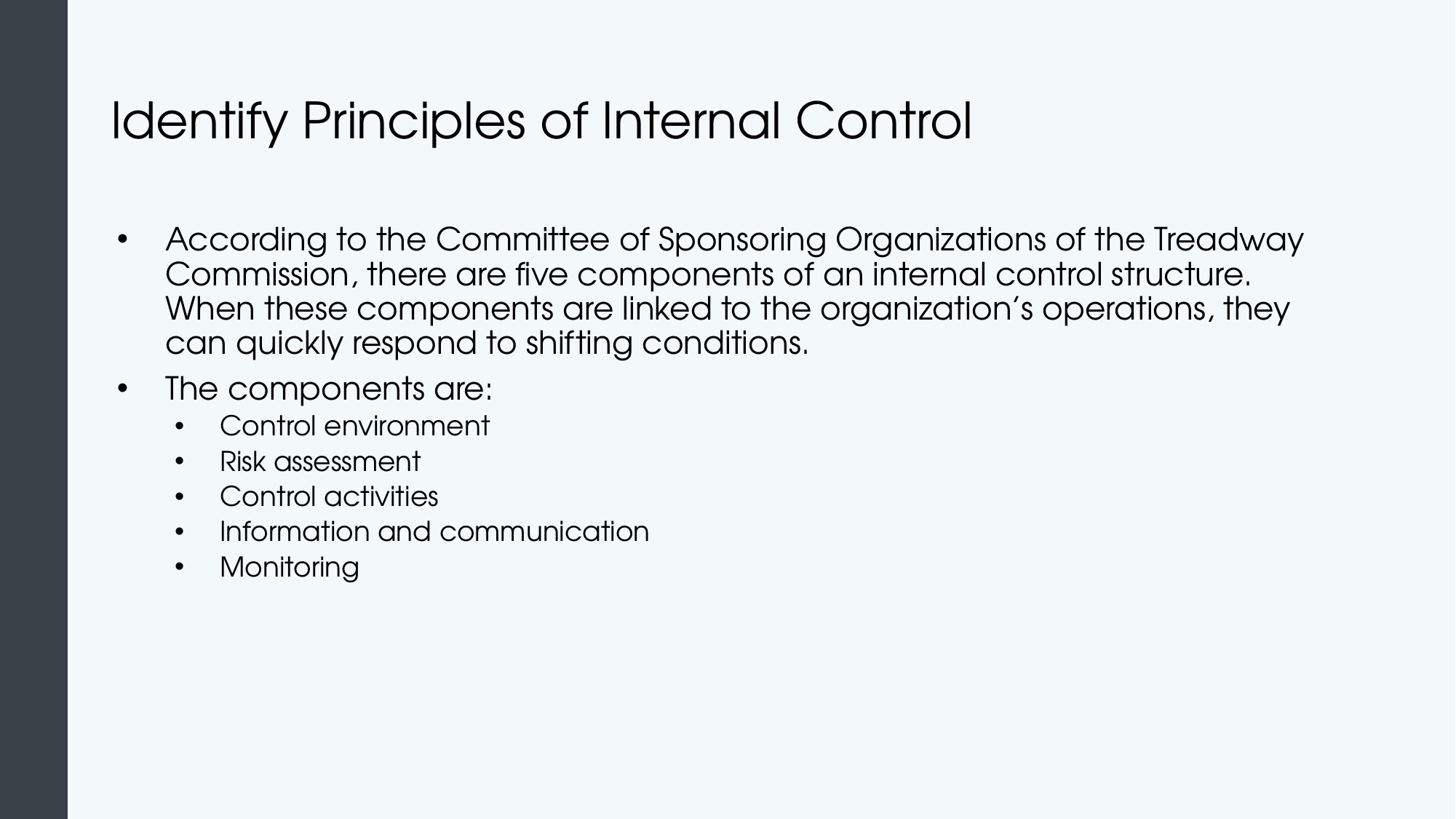

# Identify Principles of Internal Control
According to the Committee of Sponsoring Organizations of the Treadway Commission, there are five components of an internal control structure. When these components are linked to the organization’s operations, they can quickly respond to shifting conditions.
The components are:
Control environment
Risk assessment
Control activities
Information and communication
Monitoring